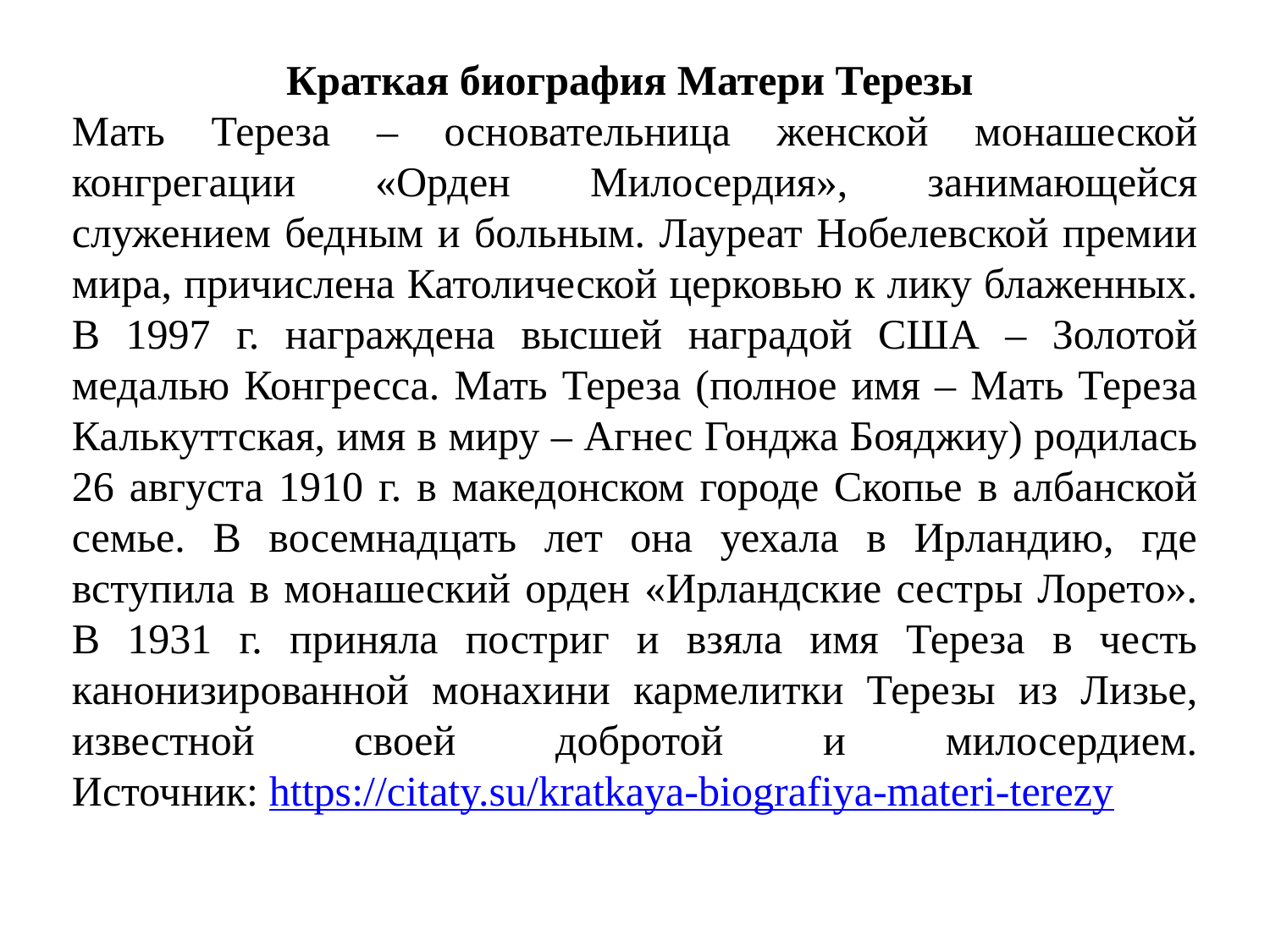

Краткая биография Матери Терезы
Мать Тереза – основательница женской монашеской конгрегации «Орден Милосердия», занимающейся служением бедным и больным. Лауреат Нобелевской премии мира, причислена Католической церковью к лику блаженных. В 1997 г. награждена высшей наградой США – Золотой медалью Конгресса. Мать Тереза (полное имя – Мать Тереза Калькуттская, имя в миру – Агнес Гонджа Бояджиу) родилась 26 августа 1910 г. в македонском городе Скопье в албанской семье. В восемнадцать лет она уехала в Ирландию, где вступила в монашеский орден «Ирландские сестры Лорето». В 1931 г. приняла постриг и взяла имя Тереза в честь канонизированной монахини кармелитки Терезы из Лизье, известной своей добротой и милосердием.
Источник: https://citaty.su/kratkaya-biografiya-materi-terezy